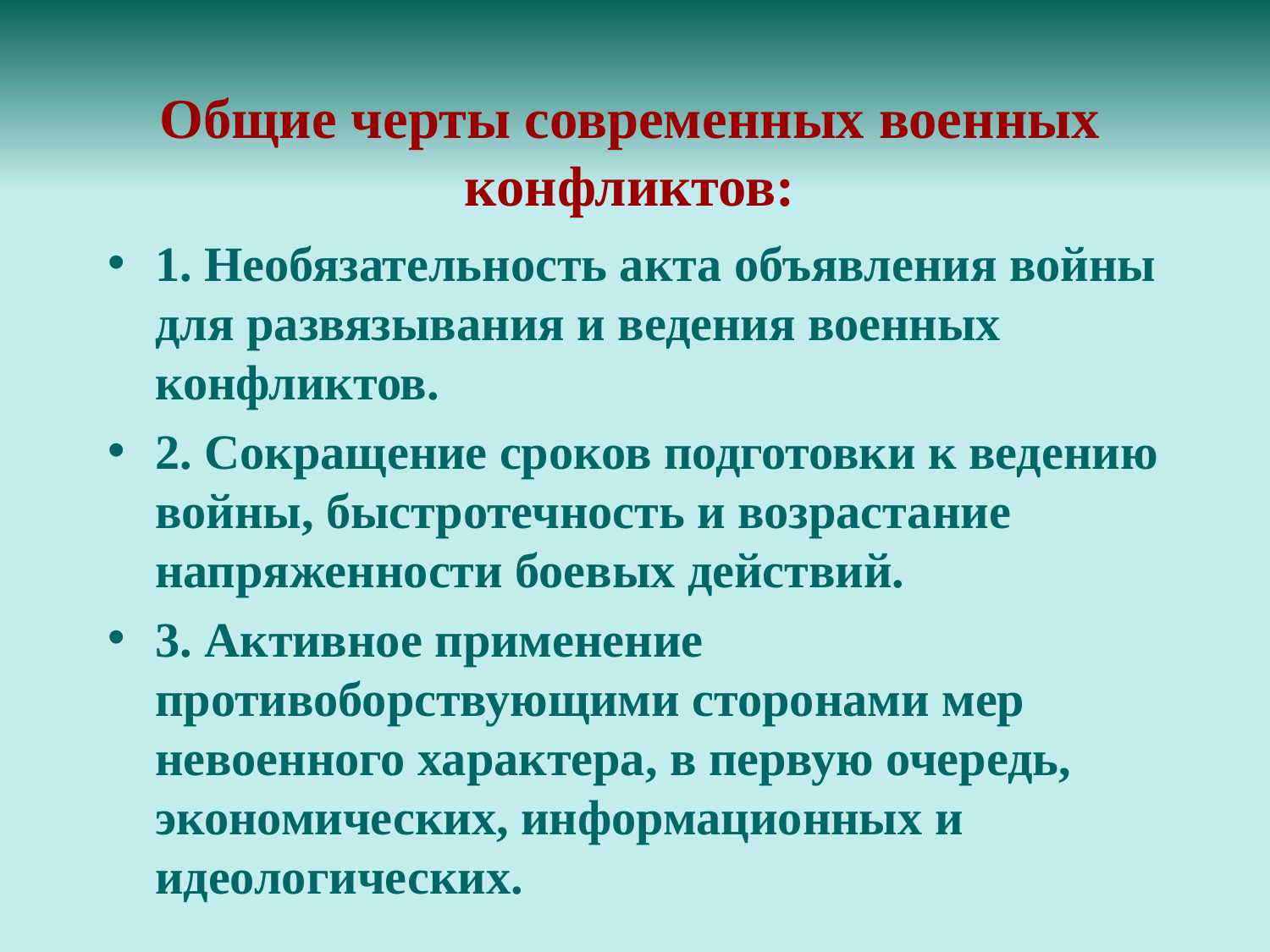

Общие черты современных военных конфликтов:
1. Необязательность акта объявления войны для развязывания и ведения военных конфликтов.
2. Сокращение сроков подготовки к ведению войны, быстротечность и возрастание напряженности боевых действий.
3. Активное применение противоборствующими сторонами мер невоенного характера, в первую очередь, экономических, информационных и идеологических.